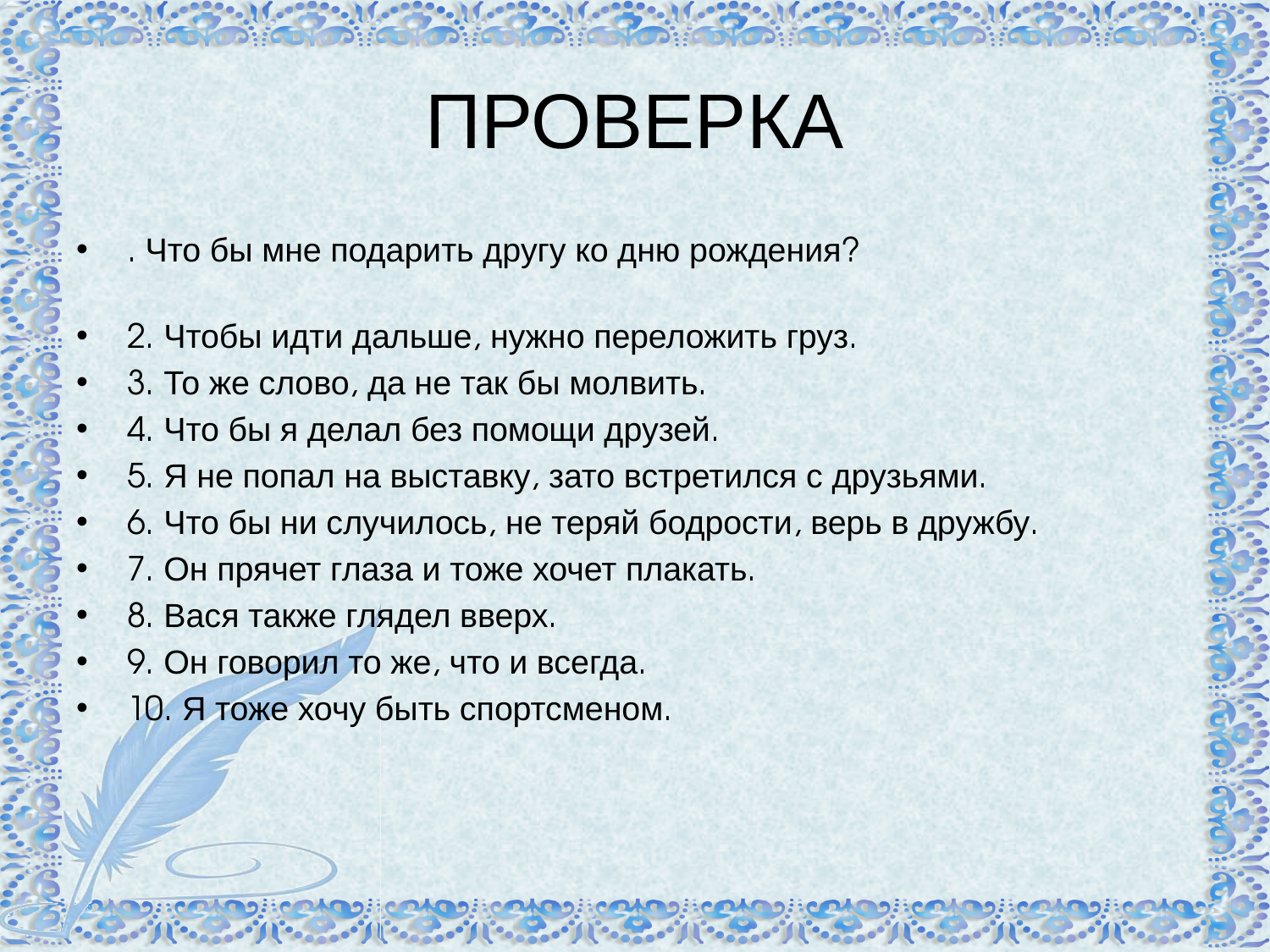

# ПРОВЕРКА
. Что бы мне подарить другу ко дню рождения?
2. Чтобы идти дальше, нужно переложить груз.
3. То же слово, да не так бы молвить.
4. Что бы я делал без помощи друзей.
5. Я не попал на выставку, зато встретился с друзьями.
6. Что бы ни случилось, не теряй бодрости, верь в дружбу.
7. Он прячет глаза и тоже хочет плакать.
8. Вася также глядел вверх.
9. Он говорил то же, что и всегда.
10. Я тоже хочу быть спортсменом.